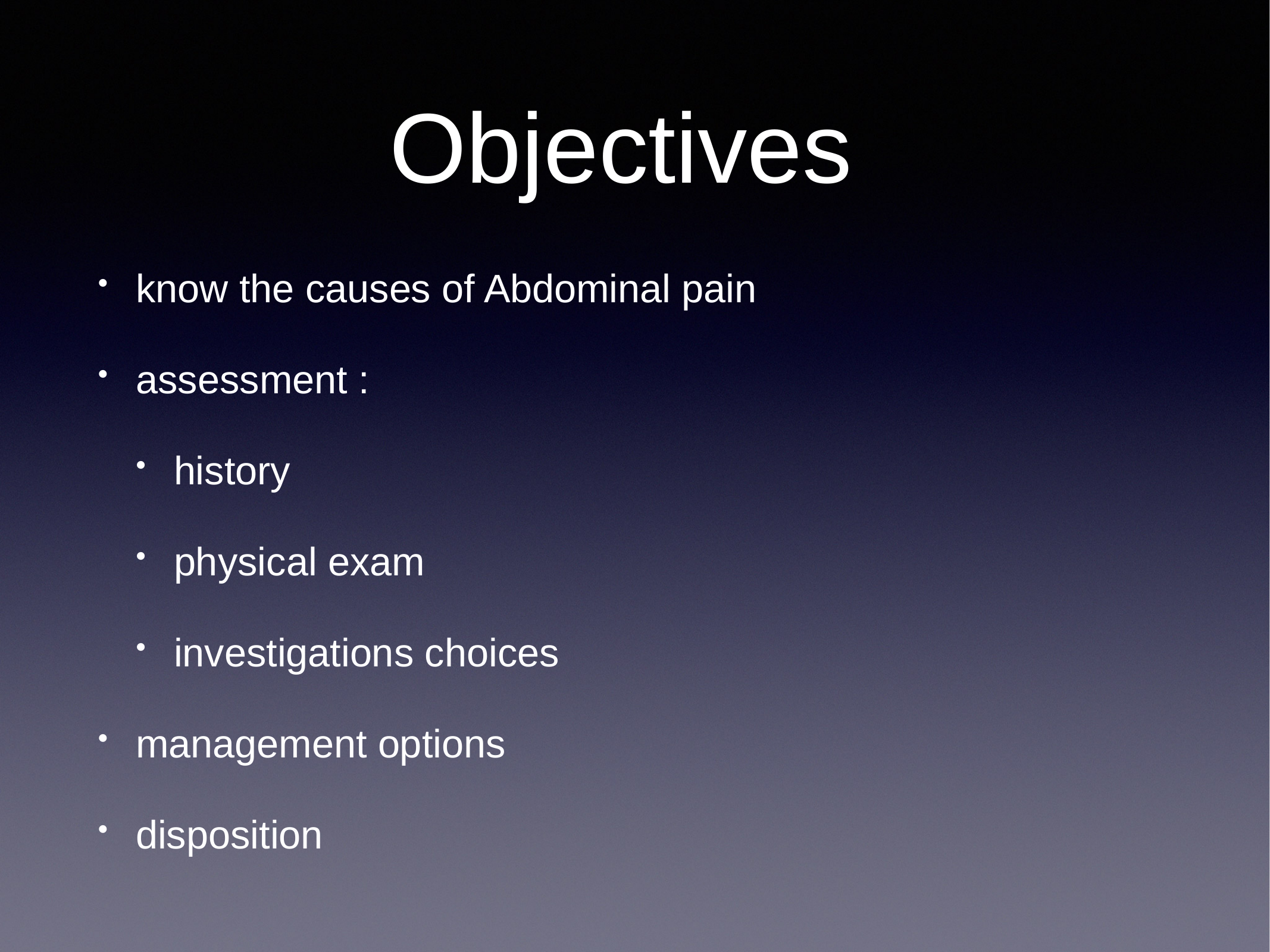

# Objectives
know the causes of Abdominal pain
assessment :
history
physical exam
investigations choices
management options
disposition